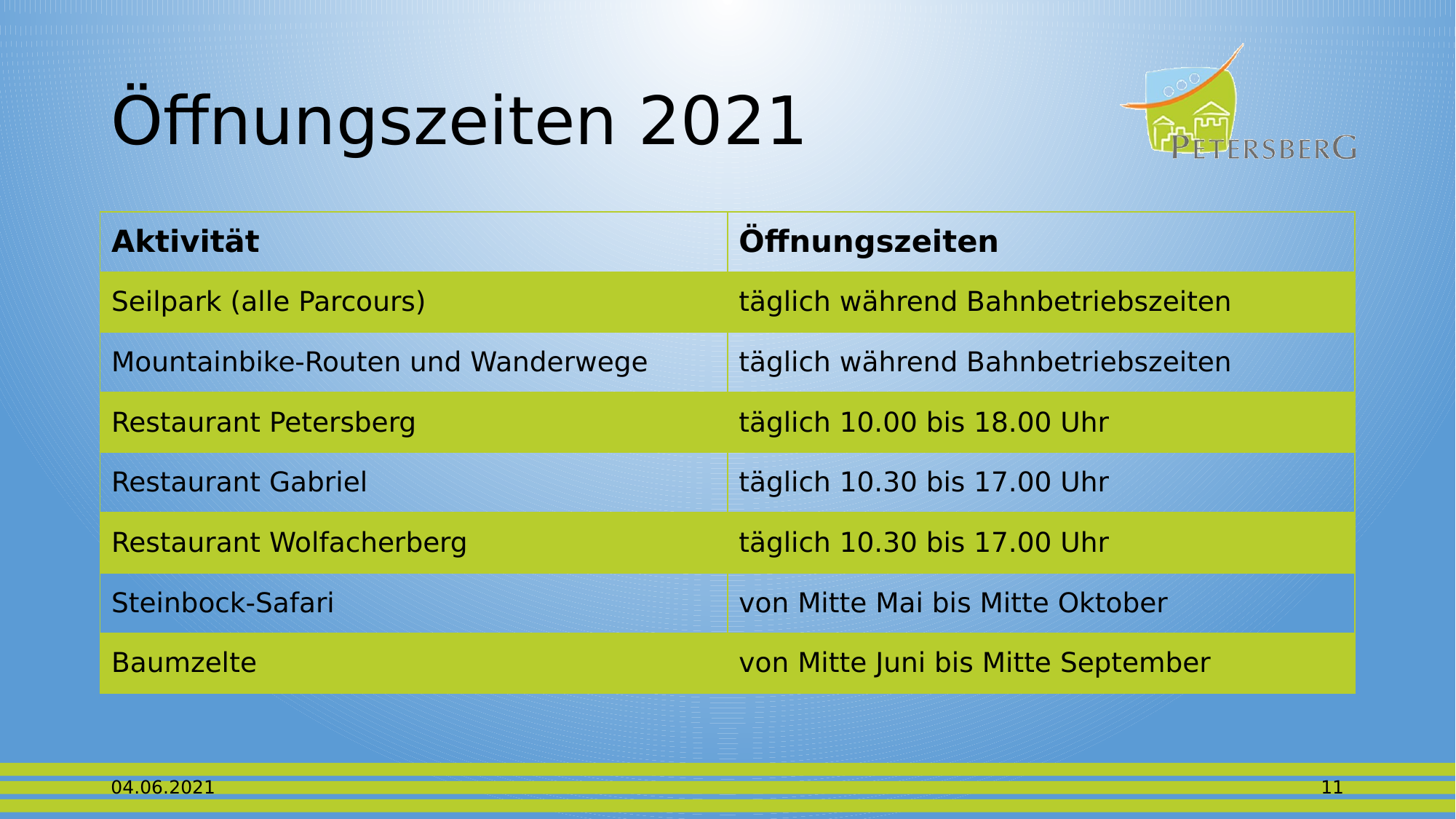

# Öffnungszeiten 2021
| Aktivität | Öffnungszeiten |
| --- | --- |
| Seilpark (alle Parcours) | täglich während Bahnbetriebszeiten |
| Mountainbike-Routen und Wanderwege | täglich während Bahnbetriebszeiten |
| Restaurant Petersberg | täglich 10.00 bis 18.00 Uhr |
| Restaurant Gabriel | täglich 10.30 bis 17.00 Uhr |
| Restaurant Wolfacherberg | täglich 10.30 bis 17.00 Uhr |
| Steinbock-Safari | von Mitte Mai bis Mitte Oktober |
| Baumzelte | von Mitte Juni bis Mitte September |
04.06.2021
11